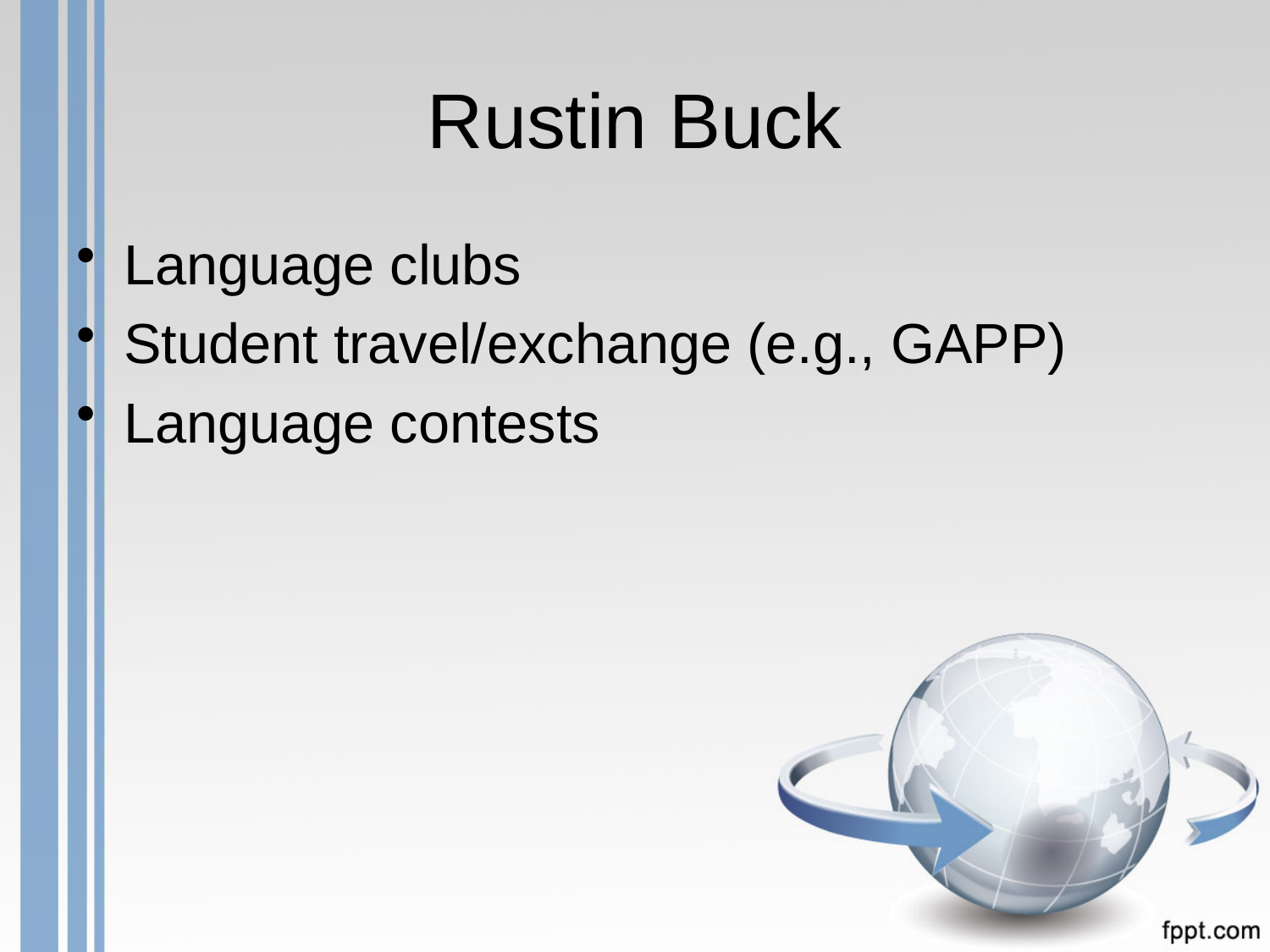

# Rustin Buck
Language clubs
Student travel/exchange (e.g., GAPP)
Language contests